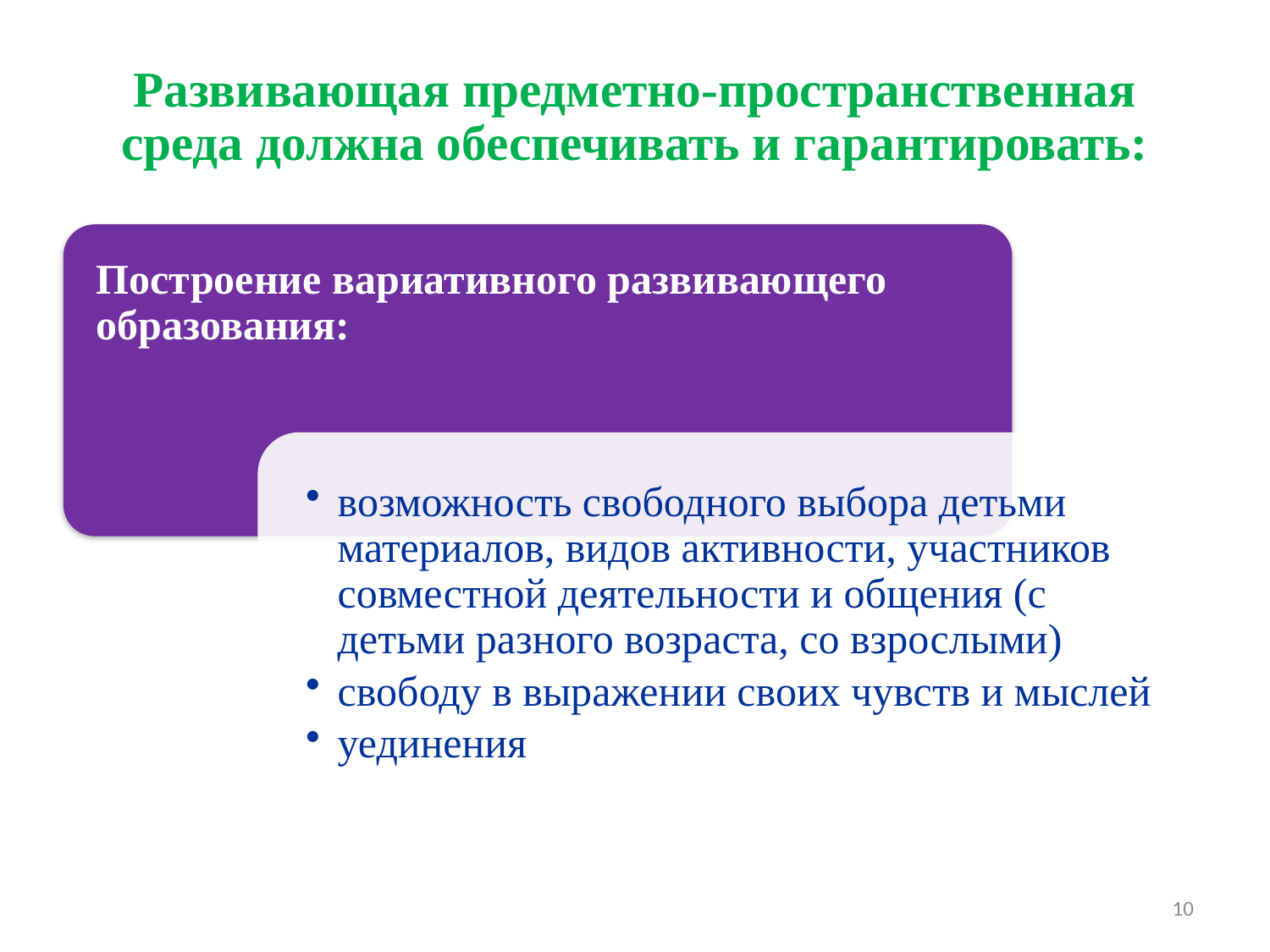

Требования к развивающей предметно-пространственной среде
# Развивающая предметно-пространственная среда должна обеспечивать и гарантировать:
Построение вариативного развивающего образования:
возможность свободного выбора детьми материалов, видов активности, участников совместной деятельности и общения (с детьми разного возраста, со взрослыми)
свободу в выражении своих чувств и мыслей
уединения

10